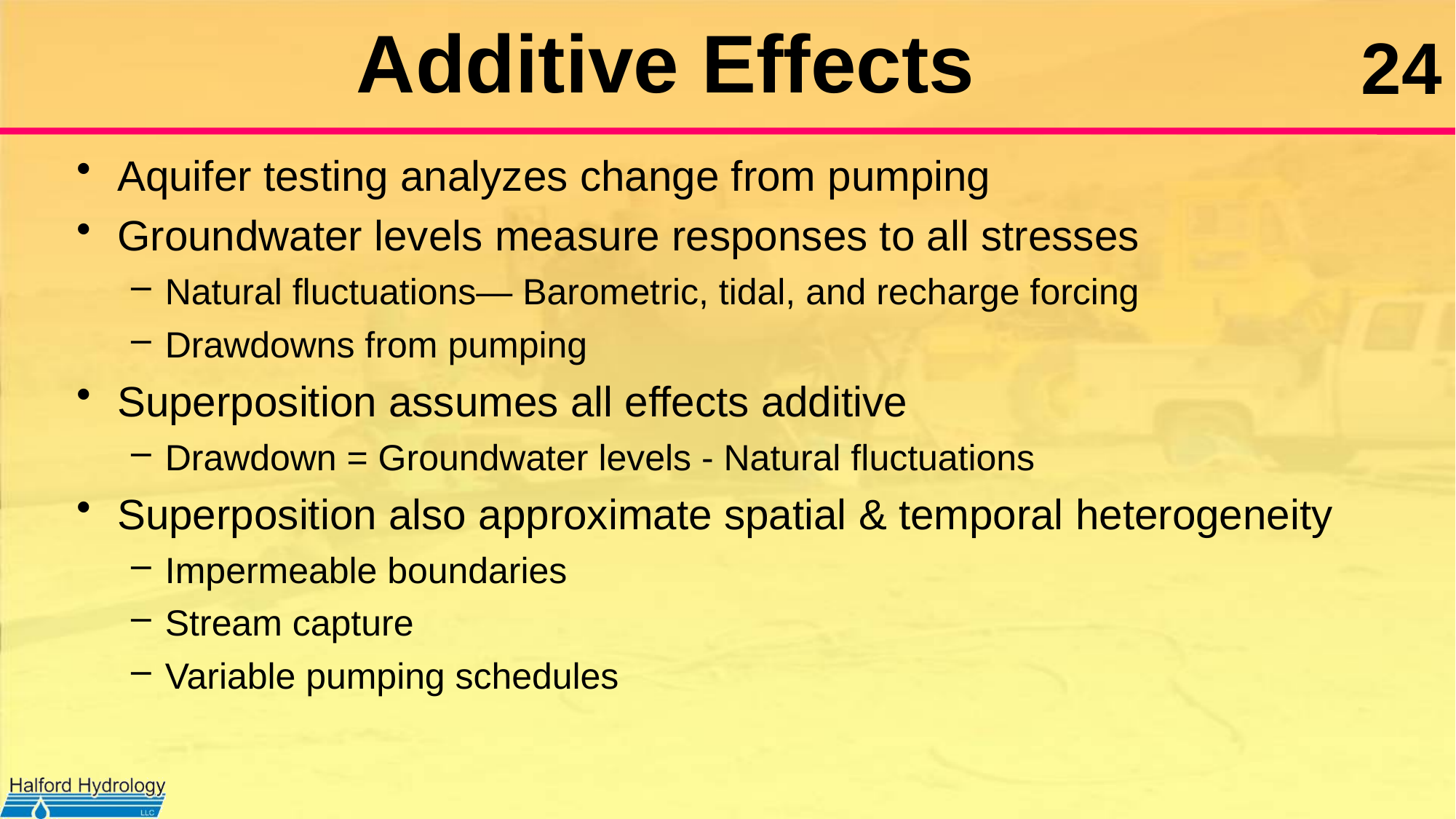

# Additive Effects
Aquifer testing analyzes change from pumping
Groundwater levels measure responses to all stresses
Natural fluctuations— Barometric, tidal, and recharge forcing
Drawdowns from pumping
Superposition assumes all effects additive
Drawdown = Groundwater levels - Natural fluctuations
Superposition also approximate spatial & temporal heterogeneity
Impermeable boundaries
Stream capture
Variable pumping schedules